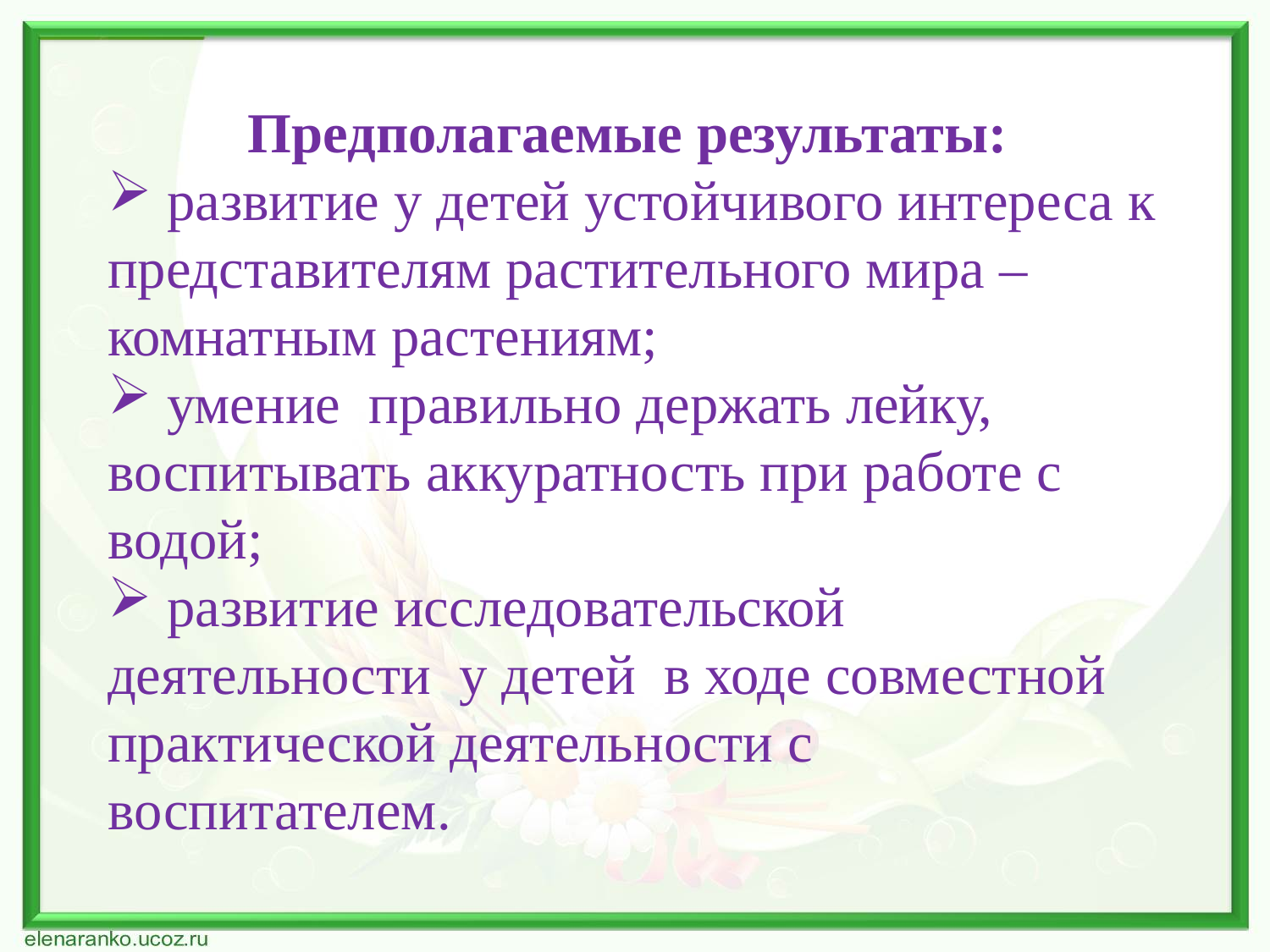

Предполагаемые результаты:
 развитие у детей устойчивого интереса к представителям растительного мира – комнатным растениям;
 умение  правильно держать лейку, воспитывать аккуратность при работе с водой;
 развитие исследовательской деятельности  у детей  в ходе совместной практической деятельности с воспитателем.